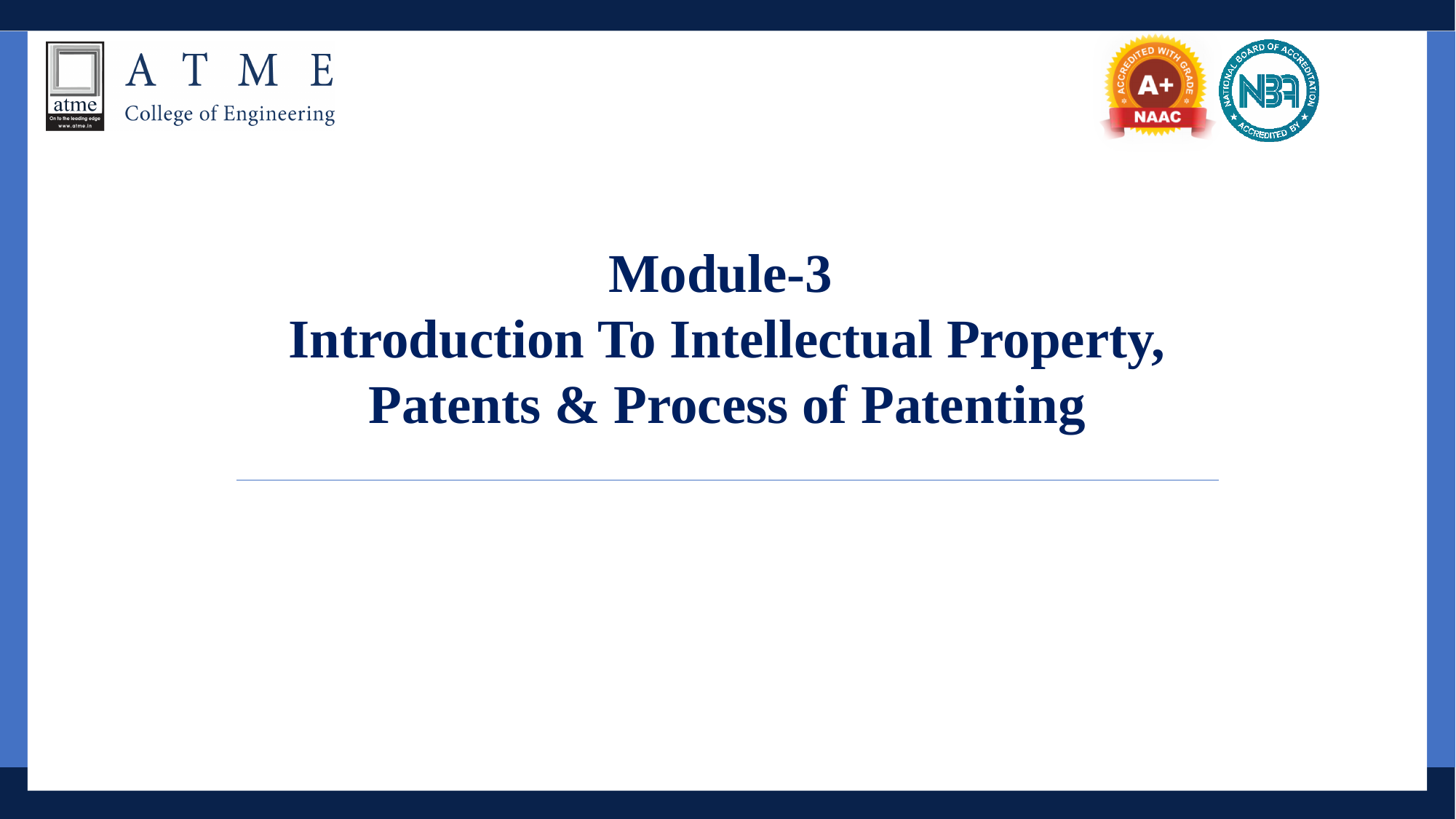

#
Module-3
Introduction To Intellectual Property, Patents & Process of Patenting